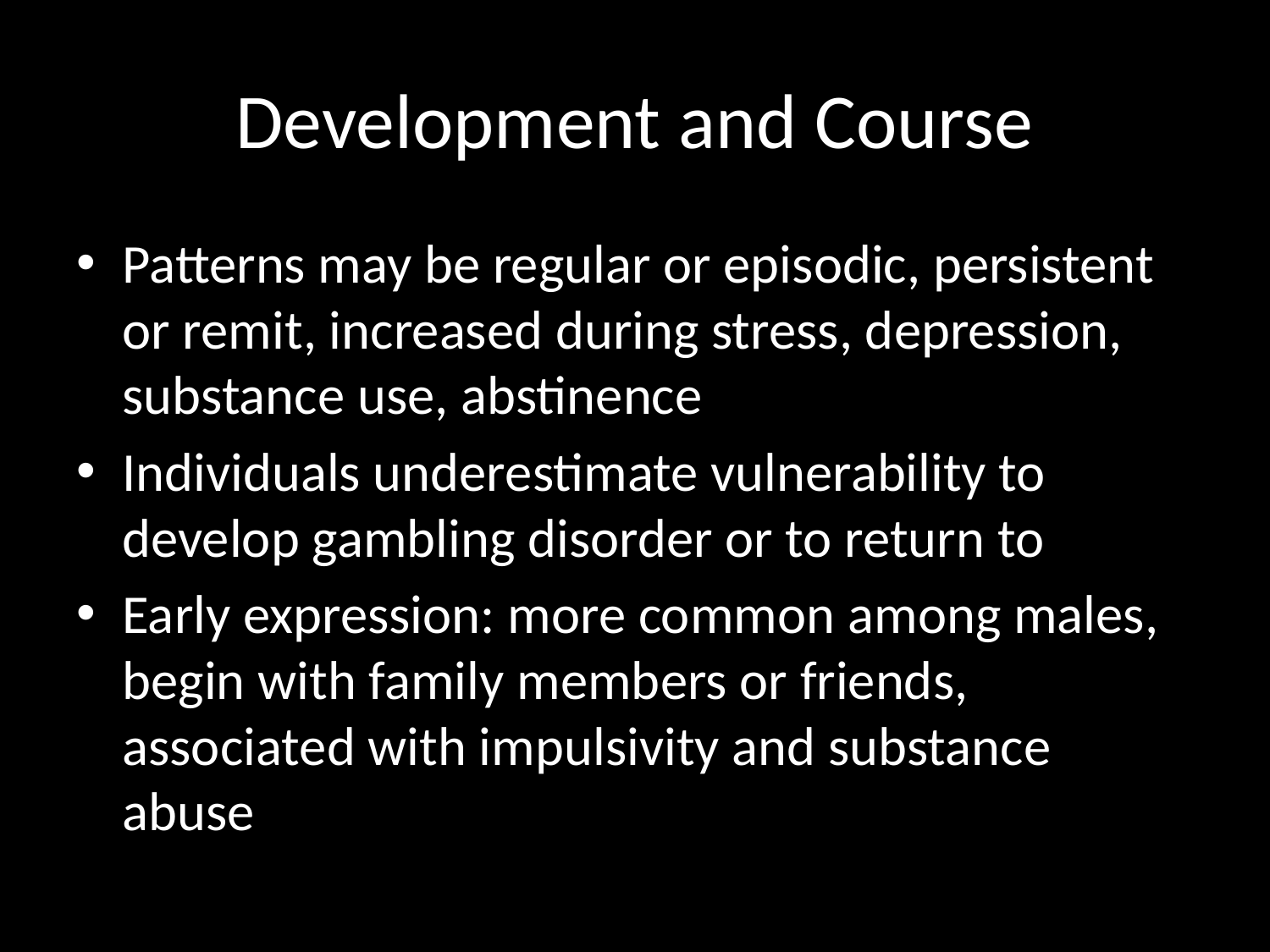

# Development and Course
Patterns may be regular or episodic, persistent or remit, increased during stress, depression, substance use, abstinence
Individuals underestimate vulnerability to develop gambling disorder or to return to
Early expression: more common among males, begin with family members or friends, associated with impulsivity and substance abuse